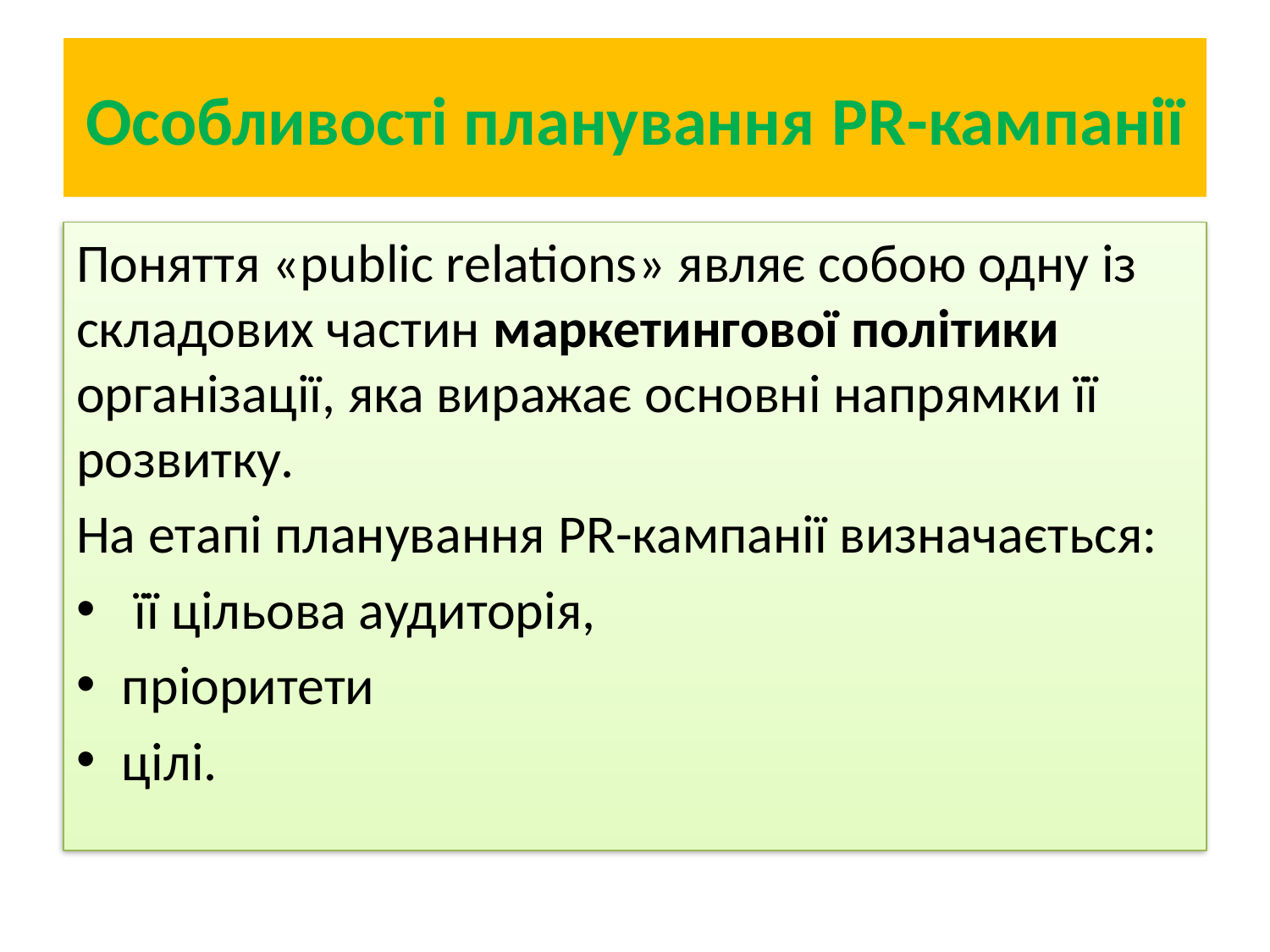

# Особливості планування PR-кампанії
Поняття «public relations» являє собою одну із складових частин маркетингової політики організації, яка виражає основні напрямки її розвитку.
На етапі планування PR-кампанії визначається:
 її цільова аудиторія,
пріоритети
цілі.